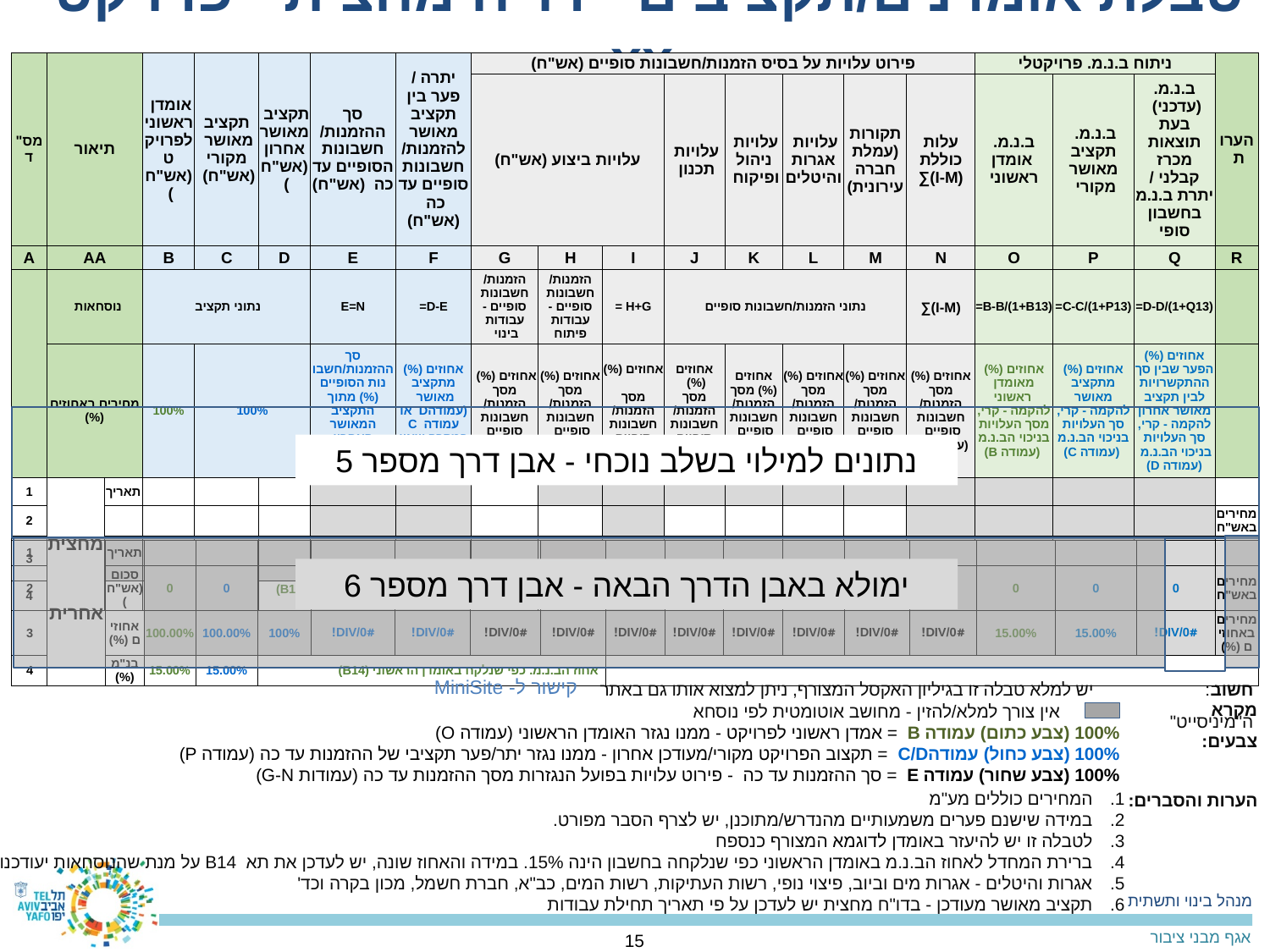

טבלת אומדנים/תקציבים - דו"ח מחצית - פרויקט  xx
| מס"ד | תיאור |  | אומדן ראשוני לפרויקט (אש"ח) | תקציב מאושר מקורי (אש"ח) | תקציב מאושר אחרון (אש"ח) | סך ההזמנות/ חשבונות הסופיים עד כה (אש"ח) | יתרה / פער בין תקציב מאושר להזמנות/ חשבונות סופיים עד כה (אש"ח) | פירוט עלויות על בסיס הזמנות/חשבונות סופיים (אש"ח) |  |  |  |  |  |  |  | ניתוח ב.נ.מ. פרויקטלי |  |  | הערות |
| --- | --- | --- | --- | --- | --- | --- | --- | --- | --- | --- | --- | --- | --- | --- | --- | --- | --- | --- | --- |
|  |  |  |  |  |  |  |  | עלויות ביצוע (אש"ח) |  |  | עלויות תכנון | עלויות ניהול ופיקוח | עלויות אגרות והיטלים | תקורות (עמלת חברה עירונית) | עלות כוללת (I-M)∑ | ב.נ.מ. אומדן ראשוני | ב.נ.מ. תקציב מאושר מקורי | ב.נ.מ. (עדכני) בעת תוצאות מכרז קבלני / יתרת ב.נ.מ בחשבון סופי |  |
| A | AA |  | B | C | D | E | F | G | H | I | J | K | L | M | N | O | P | Q | R |
|  | נוסחאות |  | נתוני תקציב |  |  | E=N | =D-E | הזמנות/ חשבונות סופיים - עבודות בינוי | הזמנות/ חשבונות סופיים - עבודות פיתוח | = H+G | נתוני הזמנות/חשבונות סופיים |  |  |  | (I-M)∑ | =B-B/(1+B13) | =C-C/(1+P13) | =D-D/(1+Q13) |  |
|  | מחירים באחוזים (%) |  | 100% | 100% |  | סך ההזמנות/חשבונות הסופיים (%) מתוך התקציב המאושר האחרון (עמודה E חלקי עמודה D) | אחוזים (%) מתקציב מאושר (עמודהD או עמודה C במקרה שאין עדכון תקציב) | אחוזים (%) מסך הזמנות/ חשבונות סופיים (עמודה E) | אחוזים (%) מסך הזמנות/ חשבונות סופיים (עמודה E) | אחוזים (%) מסך הזמנות/ חשבונות סופיים (עמודה (E | אחוזים (%) מסך הזמנות/ חשבונות סופיים (עמודה E) | אחוזים (%) מסך הזמנות/ חשבונות סופיים (עמודה (E | אחוזים (%) מסך הזמנות/ חשבונות סופיים (עמודה (E | אחוזים (%) מסך הזמנות/ חשבונות סופיים (עמודה (E | אחוזים (%) מסך הזמנות/ חשבונות סופיים (עמודה E) | אחוזים (%) מאומדן ראשוני להקמה - קרי, מסך העלויות בניכוי הב.נ.מ (עמודה B) | אחוזים (%) מתקציב מאושר להקמה - קרי, סך העלויות בניכוי הב.נ.מ (עמודה C) | אחוזים (%) הפער שבין סך ההתקשרויות לבין תקציב מאושר אחרון להקמה - קרי, סך העלויות בניכוי הב.נ.מ (עמודה D) |  |
| 1 | מחצית | תאריך |  |  |  |  |  |  |  |  |  |  |  |  |  |  |  |  |  |
| 2 |  |  |  |  |  |  |  |  |  |  |  |  |  |  |  |  |  |  | מחירים באש"ח |
| 3 |  |  |  |  |  |  |  |  |  |  |  |  |  |  |  |  |  |  | מחירים באחוזים (%) |
| 4 |  |  | 15.00% | 15.00% | אחוז הב.נ.מ. כפי שנלקח באומדן הראשוני(B14) ובתקציב מאושר מקורי (C14) |  |  |  |  |  |  |  |  |  |  |  |  |  |  |

נתונים למילוי בשלב נוכחי - אבן דרך מספר 5

| 1 | אחרית | תאריך |  |  |  |  |  |  |  |  |  |  |  |  |  |  |  |  |  |
| --- | --- | --- | --- | --- | --- | --- | --- | --- | --- | --- | --- | --- | --- | --- | --- | --- | --- | --- | --- |
| 2 |  | סכום (אש"ח) | 0 | 0 |  | 0 | 0 |  |  | 0 |  |  |  |  | 0 | 0 | 0 | 0 | מחירים באש"ח |
| 3 |  | אחוזים (%) | 100.00% | 100.00% | 100% | #DIV/0! | #DIV/0! | #DIV/0! | #DIV/0! | #DIV/0! | #DIV/0! | #DIV/0! | #DIV/0! | #DIV/0! | #DIV/0! | 15.00% | 15.00% | #DIV/0! | מחירים באחוזים (%) |
| 4 |  | בנ"מ (%) | 15.00% | 15.00% | אחוז הב.נ.מ. כפי שנלקח באומדן הראשוני (B14) |  |  |  |  |  |  |  |  |  |  |  |  |  |  |
ימולא באבן הדרך הבאה - אבן דרך מספר 6
חשוב:                       יש למלא טבלה זו בגיליון האקסל המצורף, ניתן למצוא אותו גם באתר ה"מיניסייט"
קישור ל- MiniSite
מקרא צבעים:
אין צורך למלא/להזין - מחושב אוטומטית לפי נוסחא

100% (צבע כתום) עמודה B  = אמדן ראשוני לפרויקט - ממנו נגזר האומדן הראשוני (עמודה O)
100% (צבע כחול) עמודהC/D  = תקצוב הפרויקט מקורי/מעודכן אחרון - ממנו נגזר יתר/פער תקציבי של ההזמנות עד כה (עמודה P)
100% (צבע שחור) עמודה E  = סך ההזמנות עד כה  - פירוט עלויות בפועל הנגזרות מסך ההזמנות עד כה (עמודות G-N)
הערות והסברים:
המחירים כוללים מע"מ
במידה שישנם פערים משמעותיים מהנדרש/מתוכנן, יש לצרף הסבר מפורט.
לטבלה זו יש להיעזר באומדן לדוגמא המצורף כנספח
ברירת המחדל לאחוז הב.נ.מ באומדן הראשוני כפי שנלקחה בחשבון הינה 15%. במידה והאחוז שונה, יש לעדכן את תא  B14 על מנת שהנוסחאות יעודכנו בהתאם.
אגרות והיטלים - אגרות מים וביוב, פיצוי נופי, רשות העתיקות, רשות המים, כב"א, חברת חשמל, מכון בקרה וכד'
תקציב מאושר מעודכן - בדו"ח מחצית יש לעדכן על פי תאריך תחילת עבודות